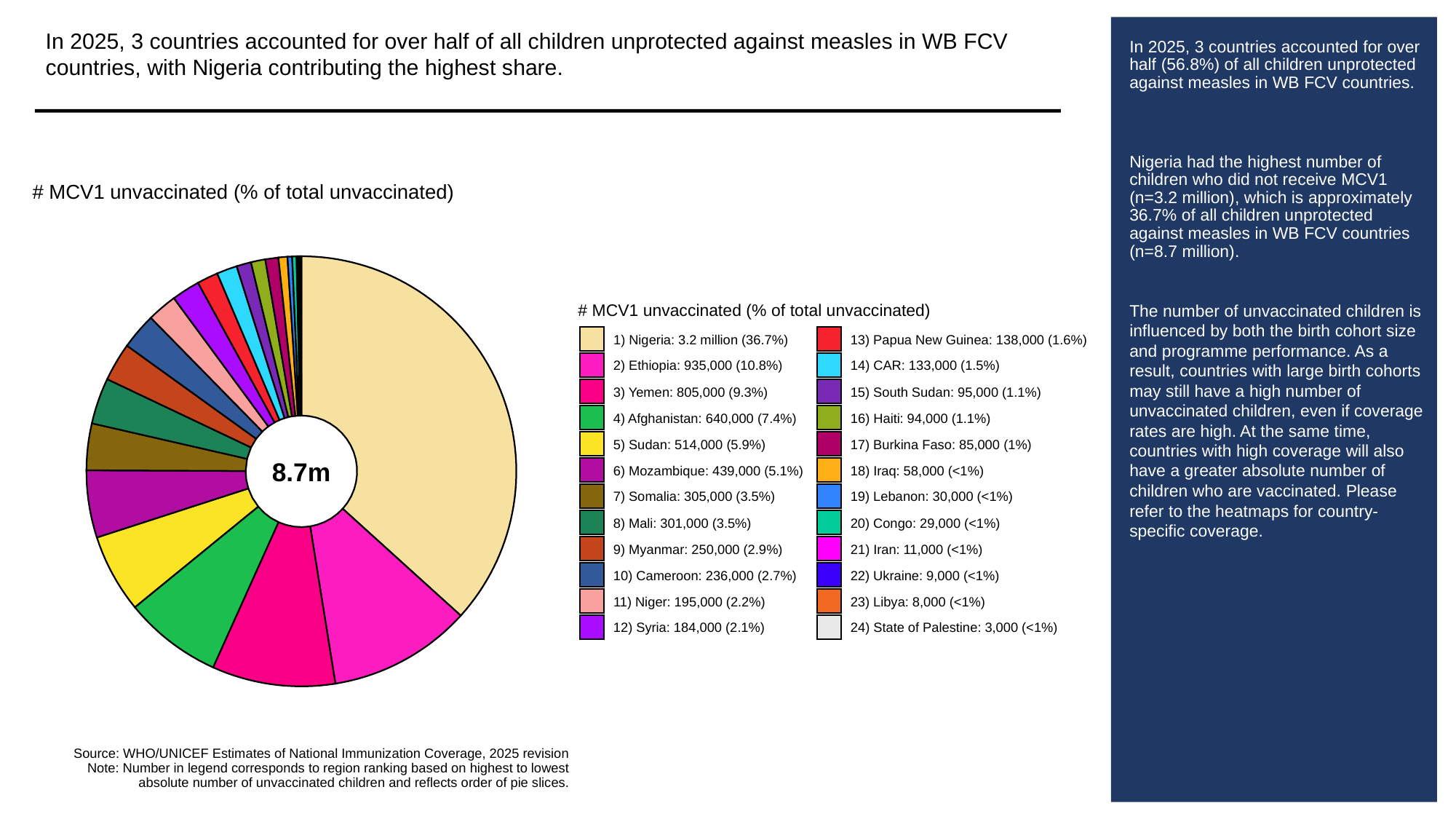

In 2025, 3 countries accounted for over half of all children unprotected against measles in WB FCV countries, with Nigeria contributing the highest share.
# In 2025, 3 countries accounted for over half (56.8%) of all children unprotected against measles in WB FCV countries.

Nigeria had the highest number of children who did not receive MCV1 (n=3.2 million), which is approximately 36.7% of all children unprotected against measles in WB FCV countries (n=8.7 million).

The number of unvaccinated children is influenced by both the birth cohort size and programme performance. As a result, countries with large birth cohorts may still have a high number of unvaccinated children, even if coverage rates are high. At the same time, countries with high coverage will also have a greater absolute number of children who are vaccinated. Please refer to the heatmaps for country-specific coverage.

# MCV1 unvaccinated (% of total unvaccinated)

# MCV1 unvaccinated (% of total unvaccinated)

1) Nigeria: 3.2 million (36.7%)
13) Papua New Guinea: 138,000 (1.6%)

2) Ethiopia: 935,000 (10.8%)
14) CAR: 133,000 (1.5%)

3) Yemen: 805,000 (9.3%)
15) South Sudan: 95,000 (1.1%)

4) Afghanistan: 640,000 (7.4%)
16) Haiti: 94,000 (1.1%)

5) Sudan: 514,000 (5.9%)
17) Burkina Faso: 85,000 (1%)

8.7m
6) Mozambique: 439,000 (5.1%)
18) Iraq: 58,000 (<1%)

7) Somalia: 305,000 (3.5%)
19) Lebanon: 30,000 (<1%)

8) Mali: 301,000 (3.5%)
20) Congo: 29,000 (<1%)

9) Myanmar: 250,000 (2.9%)
21) Iran: 11,000 (<1%)

10) Cameroon: 236,000 (2.7%)
22) Ukraine: 9,000 (<1%)

11) Niger: 195,000 (2.2%)
23) Libya: 8,000 (<1%)

12) Syria: 184,000 (2.1%)
24) State of Palestine: 3,000 (<1%)
Source: WHO/UNICEF Estimates of National Immunization Coverage, 2025 revision
Note: Number in legend corresponds to region ranking based on highest to lowest
absolute number of unvaccinated children and reflects order of pie slices.